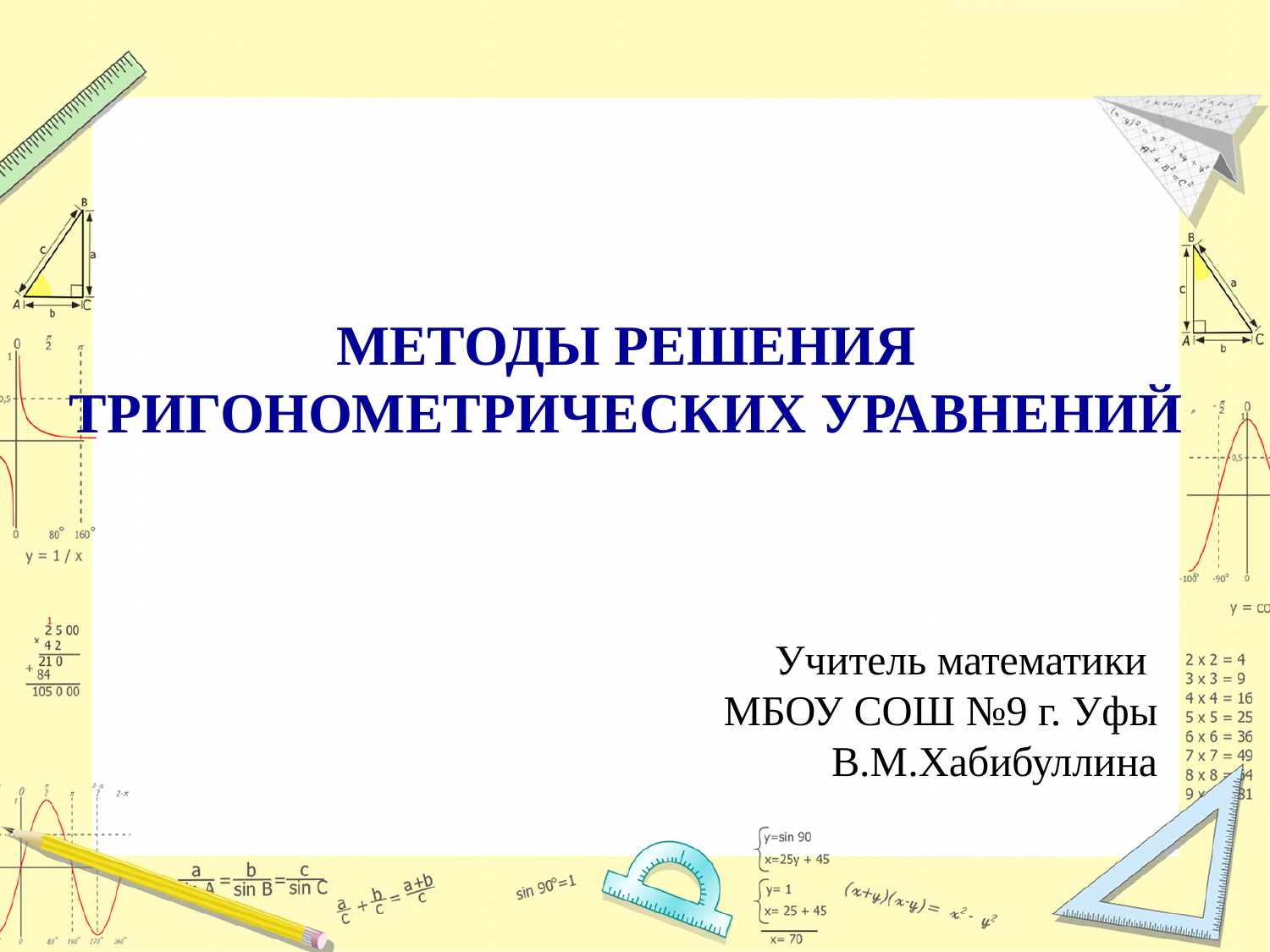

# МЕТОДЫ РЕШЕНИЯ ТРИГОНОМЕТРИЧЕСКИХ УРАВНЕНИЙ
Учитель математики
МБОУ СОШ №9 г. Уфы
 В.М.Хабибуллина